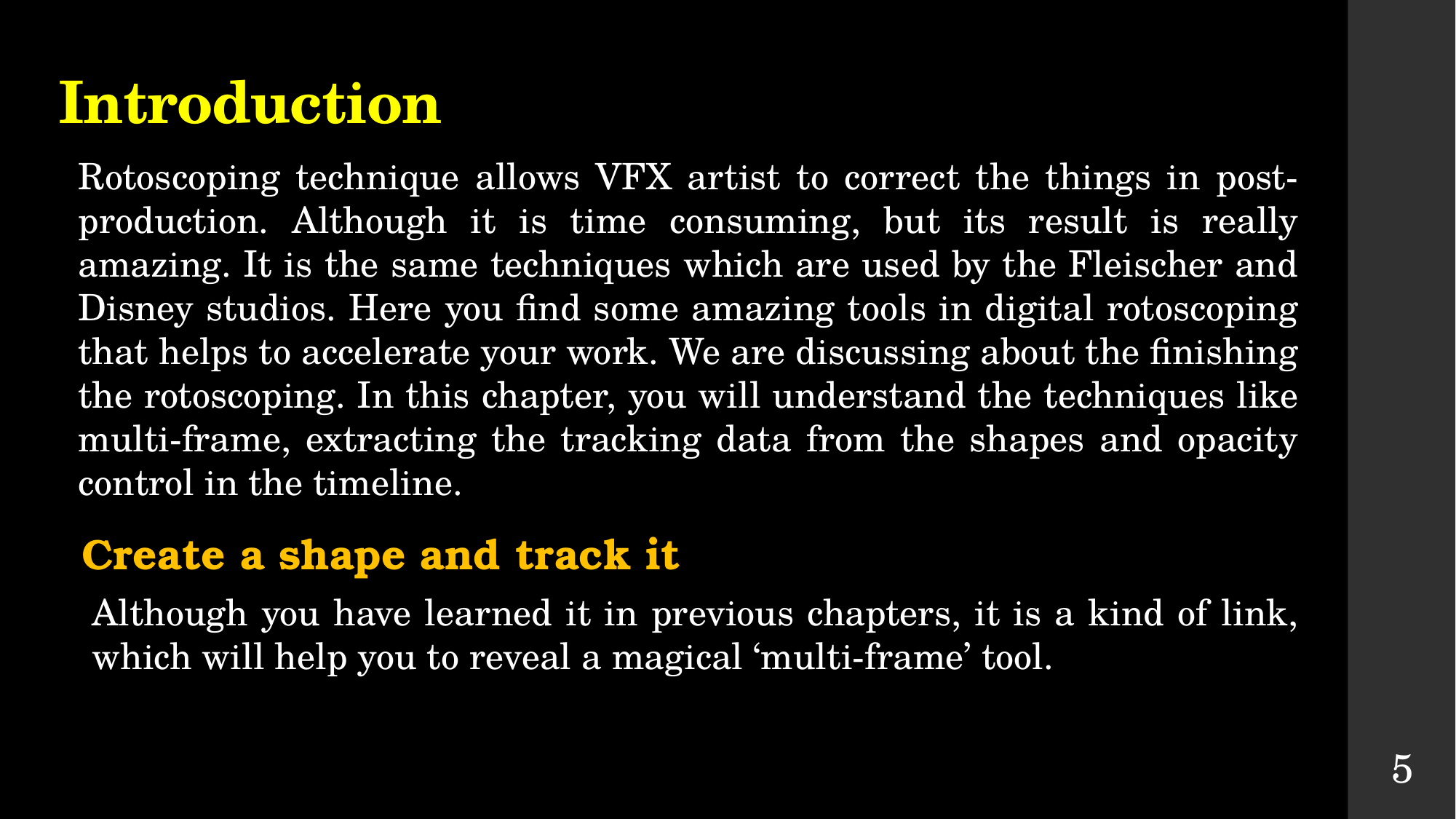

# Introduction
Rotoscoping technique allows VFX artist to correct the things in post-production. Although it is time consuming, but its result is really amazing. It is the same techniques which are used by the Fleischer and Disney studios. Here you find some amazing tools in digital rotoscoping that helps to accelerate your work. We are discussing about the finishing the rotoscoping. In this chapter, you will understand the techniques like multi-frame, extracting the tracking data from the shapes and opacity control in the timeline.
Create a shape and track it
Although you have learned it in previous chapters, it is a kind of link, which will help you to reveal a magical ‘multi-frame’ tool.
5